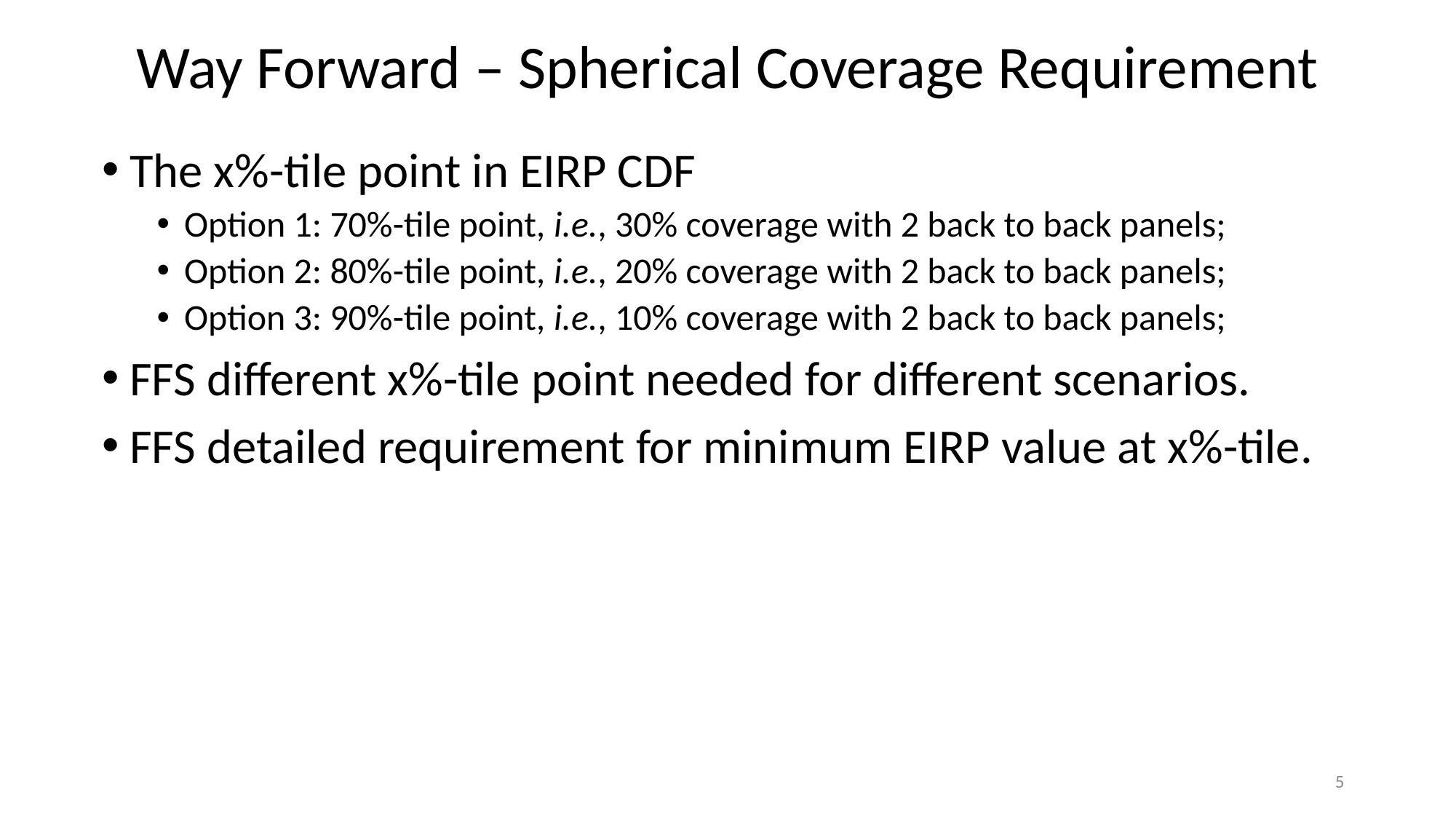

# Way Forward – Spherical Coverage Requirement
The x%-tile point in EIRP CDF
Option 1: 70%-tile point, i.e., 30% coverage with 2 back to back panels;
Option 2: 80%-tile point, i.e., 20% coverage with 2 back to back panels;
Option 3: 90%-tile point, i.e., 10% coverage with 2 back to back panels;
FFS different x%-tile point needed for different scenarios.
FFS detailed requirement for minimum EIRP value at x%-tile.
5